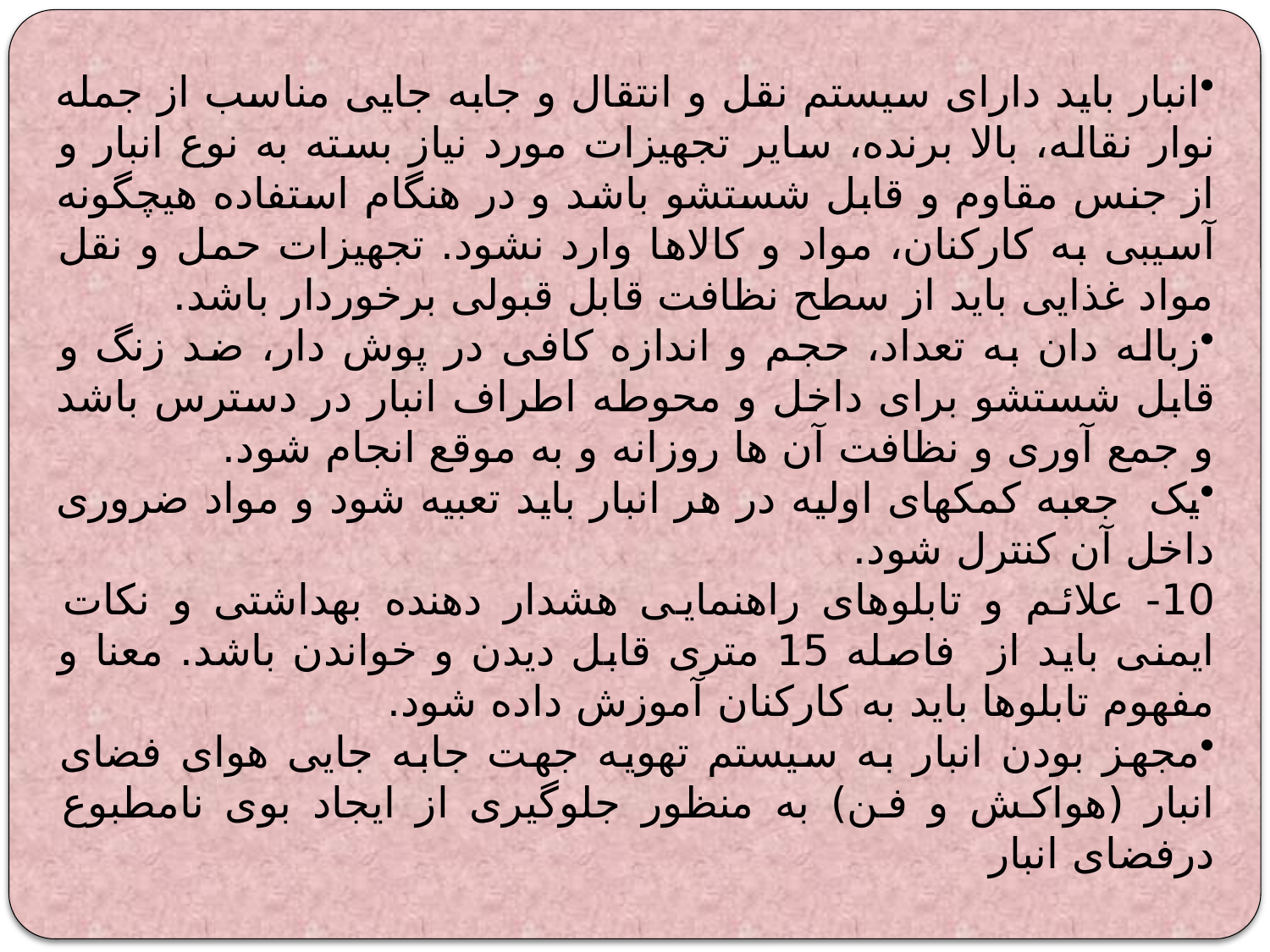

انبار باید دارای سیستم نقل و انتقال و جابه جایی مناسب از جمله نوار نقاله، بالا برنده، سایر تجهیزات مورد نیاز بسته به نوع انبار و از جنس مقاوم و قابل شستشو باشد و در هنگام استفاده هیچگونه آسیبی به کارکنان، مواد و کالاها وارد نشود. تجهیزات حمل و نقل مواد غذایی باید از سطح نظافت قابل قبولی برخوردار باشد.
زباله دان به تعداد، حجم و اندازه کافی در پوش دار، ضد زنگ و قابل شستشو برای داخل و محوطه اطراف انبار در دسترس باشد و جمع آوری و نظافت آن ها روزانه و به موقع انجام شود.
یک  جعبه کمکهای اولیه در هر انبار باید تعبیه شود و مواد ضروری داخل آن کنترل شود.
10- علائم و تابلوهای راهنمایی هشدار دهنده بهداشتی و نکات ایمنی باید از  فاصله 15 متری قابل دیدن و خواندن باشد. معنا و مفهوم تابلوها باید به کارکنان آموزش داده شود.
مجهز بودن انبار به سیستم تهویه جهت جابه جایی هوای فضای انبار (هواکش و فن) به منظور جلوگیری از ایجاد بوی نامطبوع درفضای انبار